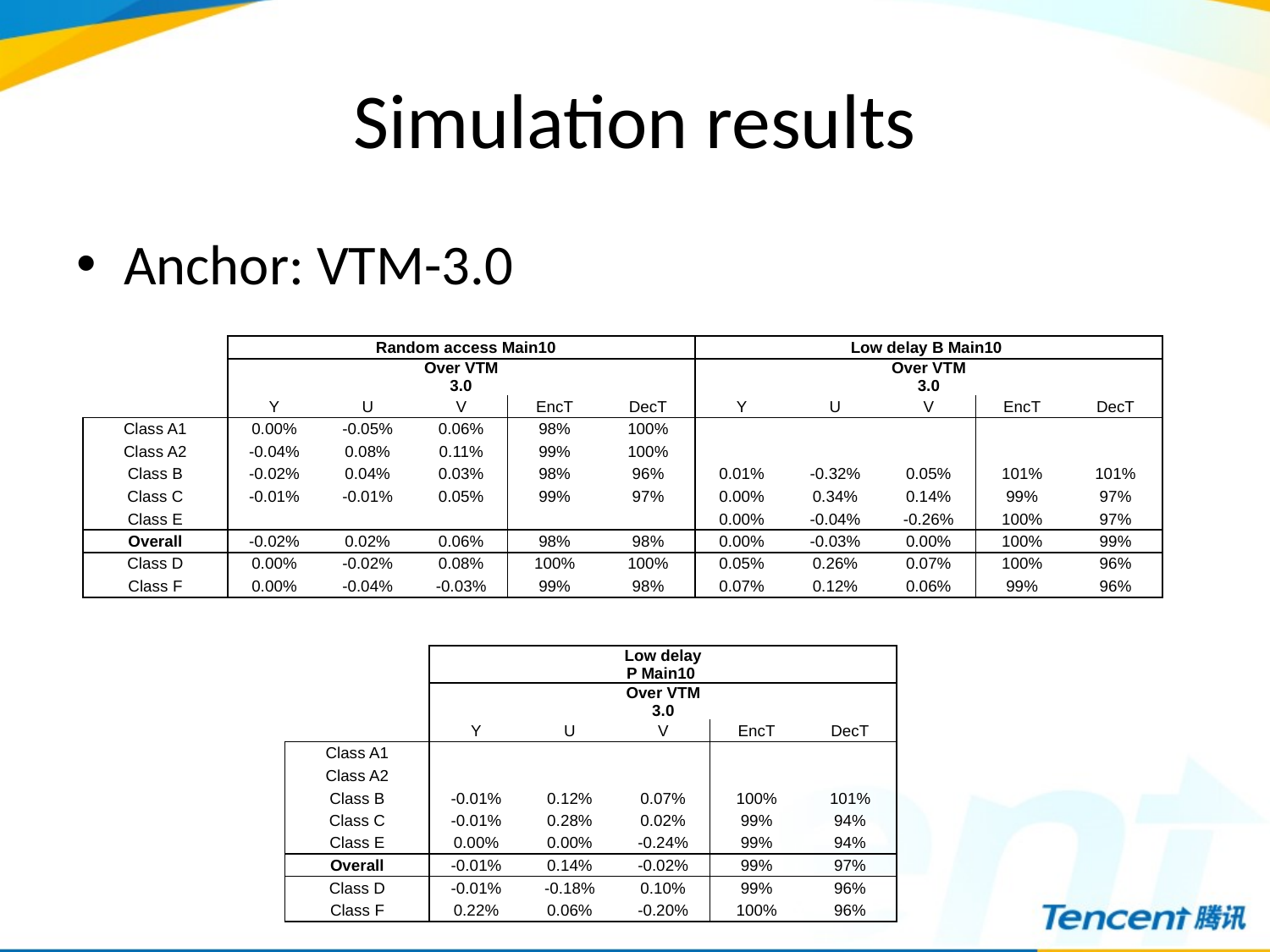

# Simulation results
Anchor: VTM-3.0
|  | Random access Main10 |  |  |  |  |
| --- | --- | --- | --- | --- | --- |
|  |  |  | Over VTM 3.0 |  |  |
|  | Y | U | V | EncT | DecT |
| Class A1 | 0.00% | -0.05% | 0.06% | 98% | 100% |
| Class A2 | -0.04% | 0.08% | 0.11% | 99% | 100% |
| Class B | -0.02% | 0.04% | 0.03% | 98% | 96% |
| Class C | -0.01% | -0.01% | 0.05% | 99% | 97% |
| Class E |  |  |  |  |  |
| Overall | -0.02% | 0.02% | 0.06% | 98% | 98% |
| Class D | 0.00% | -0.02% | 0.08% | 100% | 100% |
| Class F | 0.00% | -0.04% | -0.03% | 99% | 98% |
|  | Low delay B Main10 |  |  |  |
| --- | --- | --- | --- | --- |
|  |  | Over VTM 3.0 |  |  |
| Y | U | V | EncT | DecT |
|  |  |  |  |  |
|  |  |  |  |  |
| 0.01% | -0.32% | 0.05% | 101% | 101% |
| 0.00% | 0.34% | 0.14% | 99% | 97% |
| 0.00% | -0.04% | -0.26% | 100% | 97% |
| 0.00% | -0.03% | 0.00% | 100% | 99% |
| 0.05% | 0.26% | 0.07% | 100% | 96% |
| 0.07% | 0.12% | 0.06% | 99% | 96% |
|  |  |  | Low delay P Main10 |  |  |
| --- | --- | --- | --- | --- | --- |
|  |  |  | Over VTM 3.0 |  |  |
|  | Y | U | V | EncT | DecT |
| Class A1 |  |  |  |  |  |
| Class A2 |  |  |  |  |  |
| Class B | -0.01% | 0.12% | 0.07% | 100% | 101% |
| Class C | -0.01% | 0.28% | 0.02% | 99% | 94% |
| Class E | 0.00% | 0.00% | -0.24% | 99% | 94% |
| Overall | -0.01% | 0.14% | -0.02% | 99% | 97% |
| Class D | -0.01% | -0.18% | 0.10% | 99% | 96% |
| Class F | 0.22% | 0.06% | -0.20% | 100% | 96% |